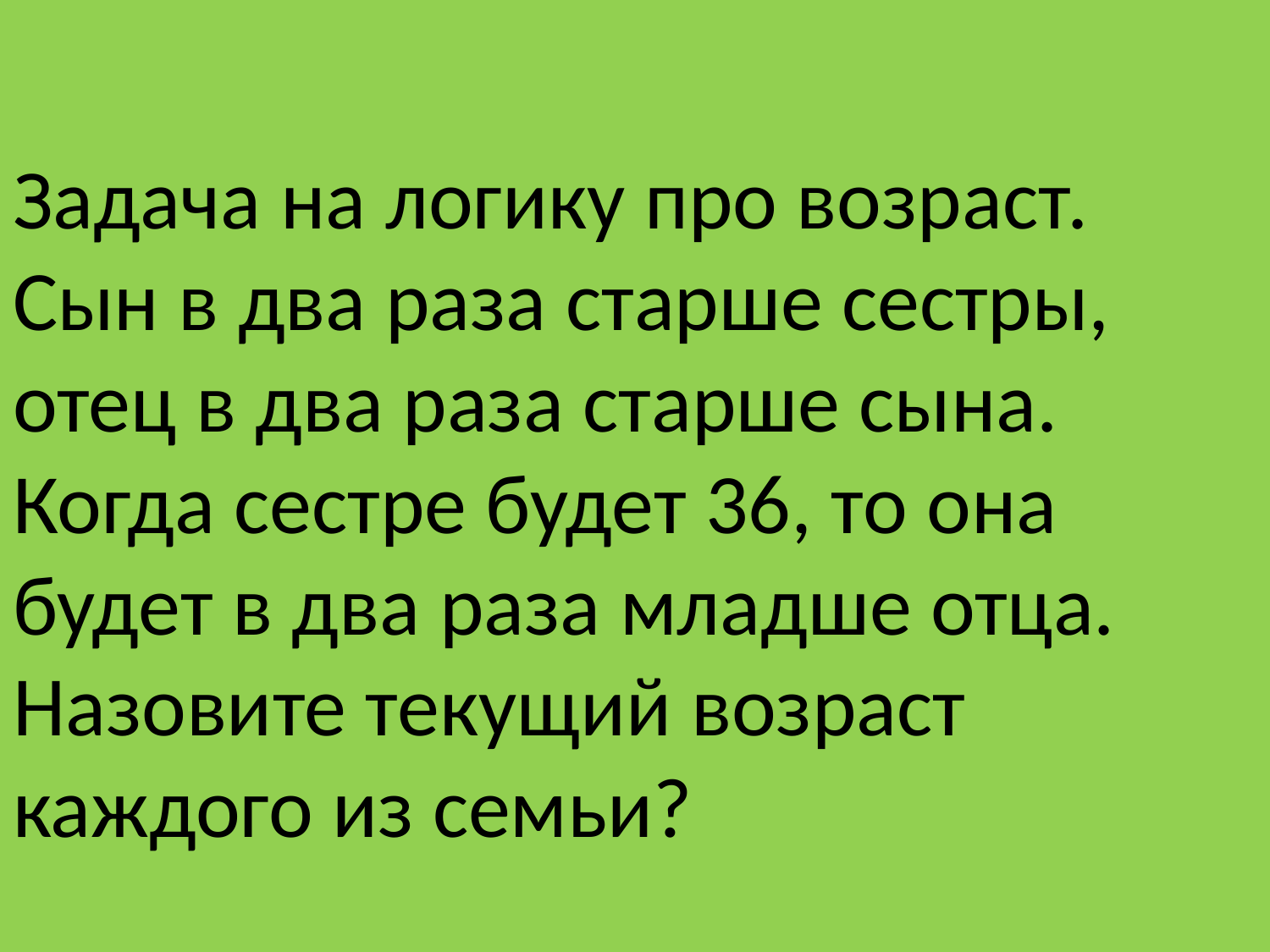

Задача на логику про возраст. 
Сын в два раза старше сестры, отец в два раза старше сына. 
Когда сестре будет 36, то она будет в два раза младше отца. 
Назовите текущий возраст каждого из семьи?